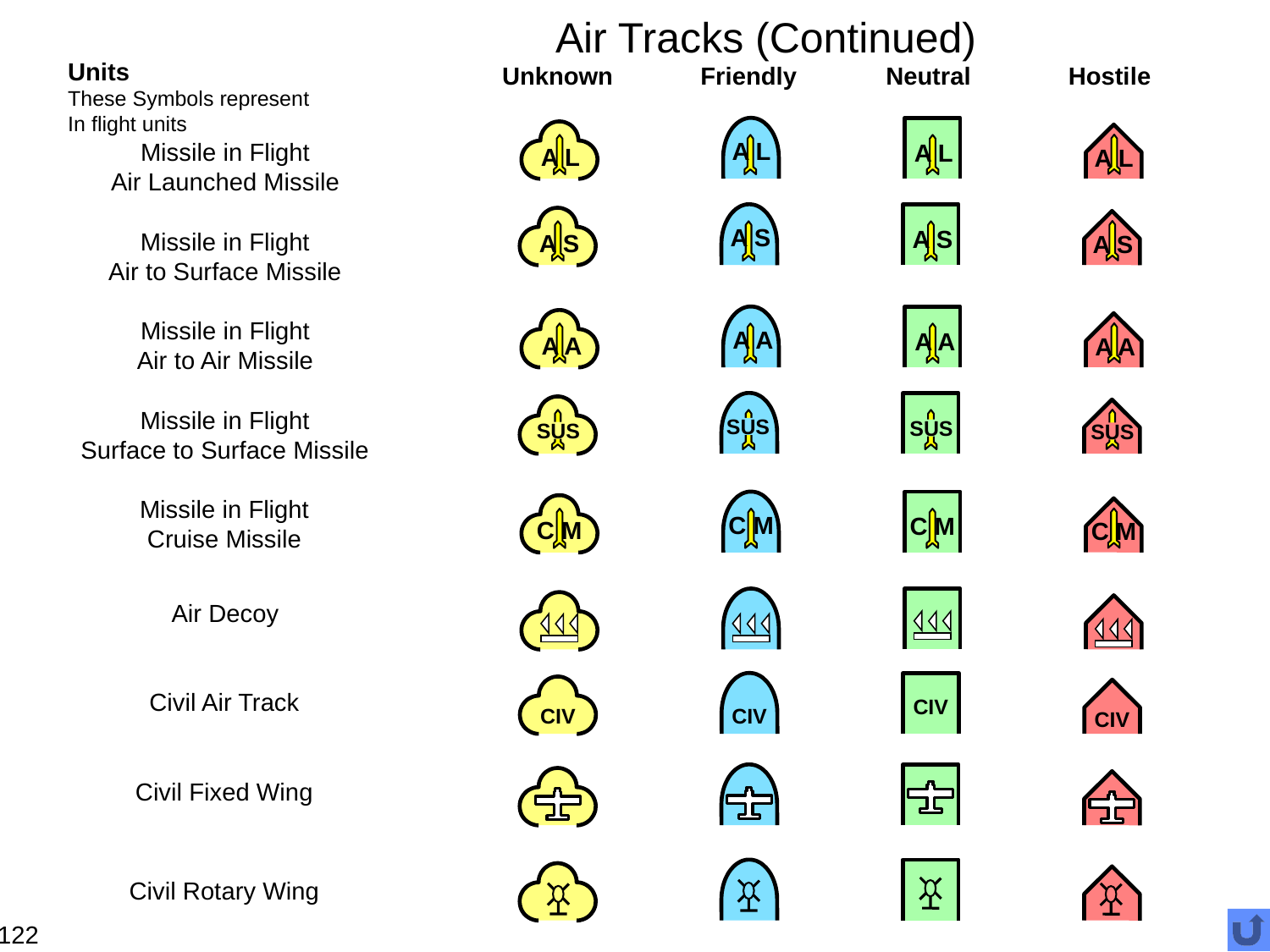

# Air Tracks (Continued)
Units
These Symbols represent
In flight units
Unknown
Friendly
Neutral
Hostile

A L

A L

A L

A L
Missile in Flight
Air Launched Missile

A S

A S

A S

A S
Missile in Flight
Air to Surface Missile

A A

A A

A A

A A
Missile in Flight
Air to Air Missile

SUS

SUS

SUS

SUS
Missile in Flight
Surface to Surface Missile

C M

C M
Missile in Flight
Cruise Missile

C M

C M

Air Decoy

CIV

CIV

CIV

CIV
Civil Air Track

Civil Fixed Wing

Civil Rotary Wing
122